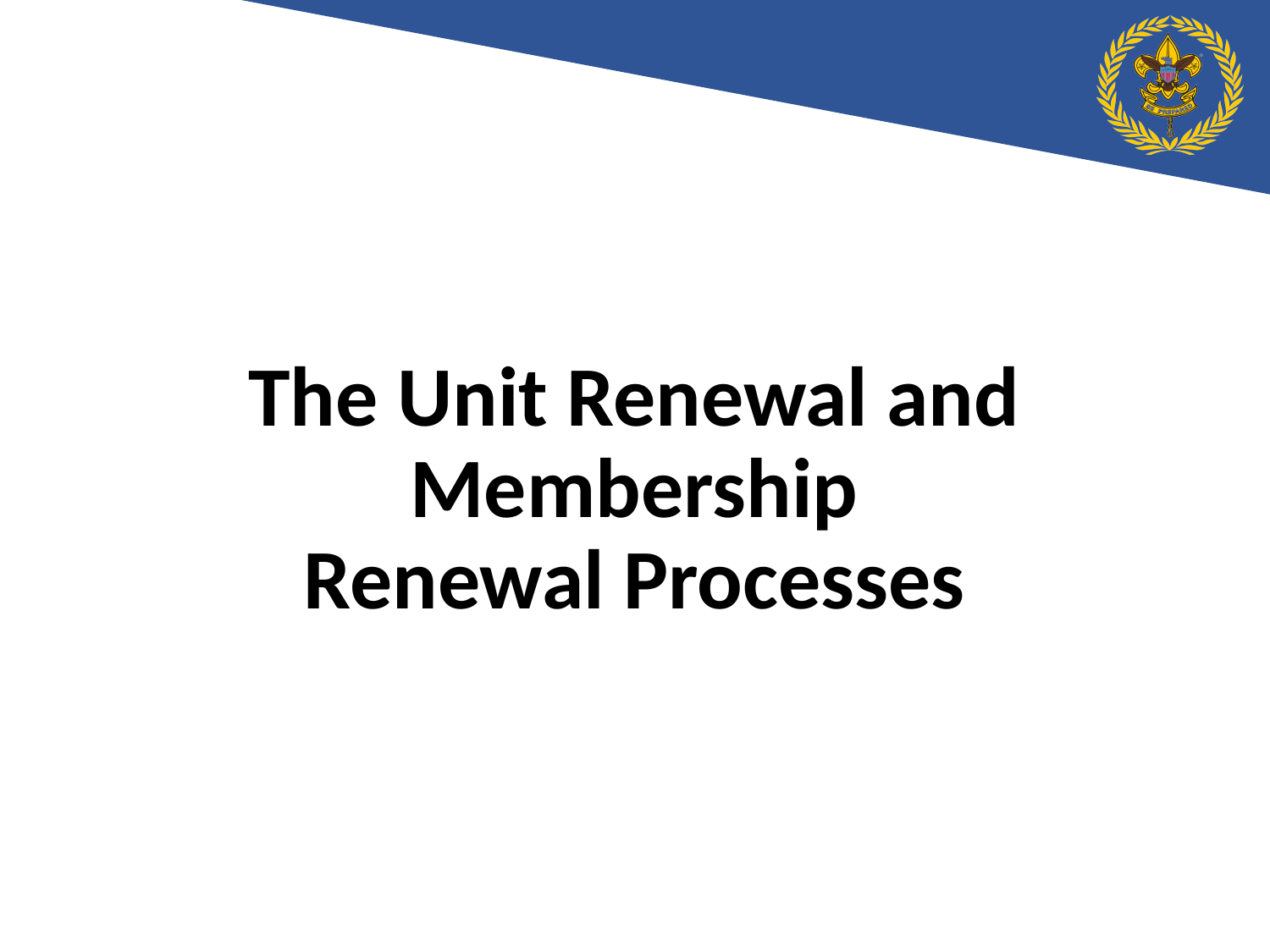

# The Unit Renewal and Membership Renewal Processes